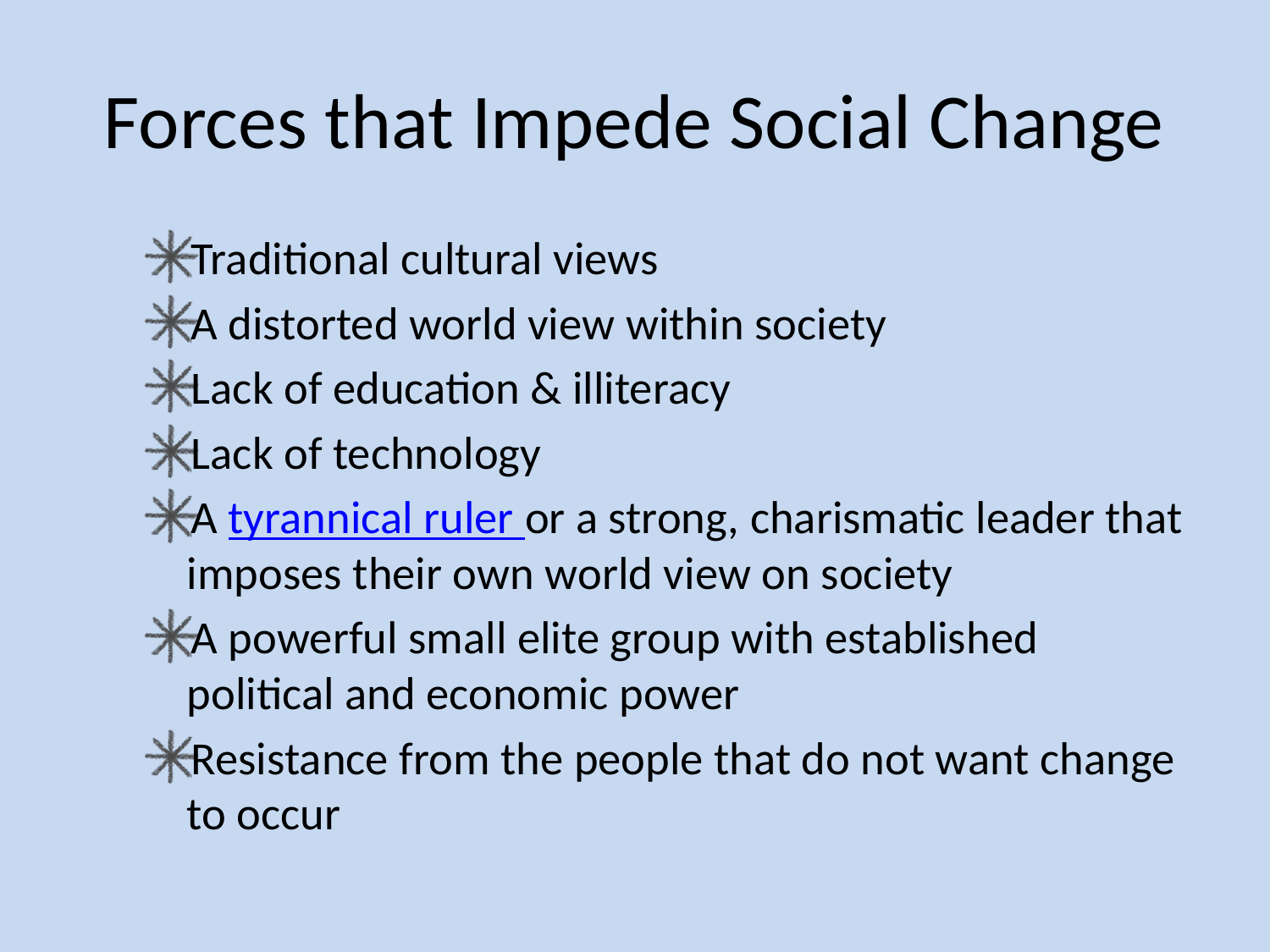

# Forces that Impede Social Change
Traditional cultural views
A distorted world view within society
Lack of education & illiteracy
Lack of technology
A tyrannical ruler or a strong, charismatic leader that imposes their own world view on society
A powerful small elite group with established political and economic power
Resistance from the people that do not want change to occur